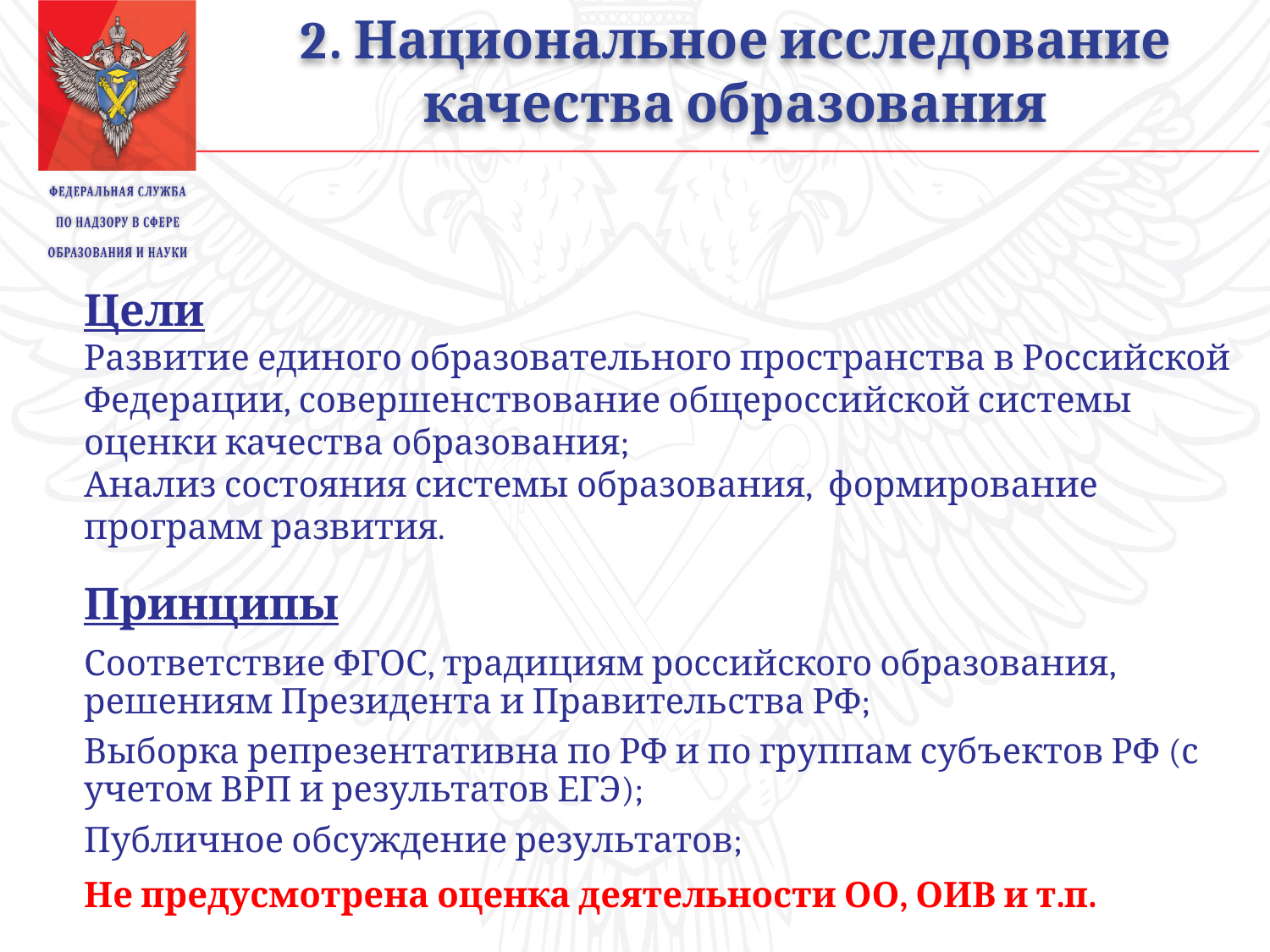

2. Национальное исследование качества образования
Цели
Развитие единого образовательного пространства в Российской Федерации, совершенствование общероссийской системы оценки качества образования;
Анализ состояния системы образования,  формирование программ развития.
Принципы
Соответствие ФГОС, традициям российского образования, решениям Президента и Правительства РФ;
Выборка репрезентативна по РФ и по группам субъектов РФ (с учетом ВРП и результатов ЕГЭ);
Публичное обсуждение результатов;
Не предусмотрена оценка деятельности ОО, ОИВ и т.п.